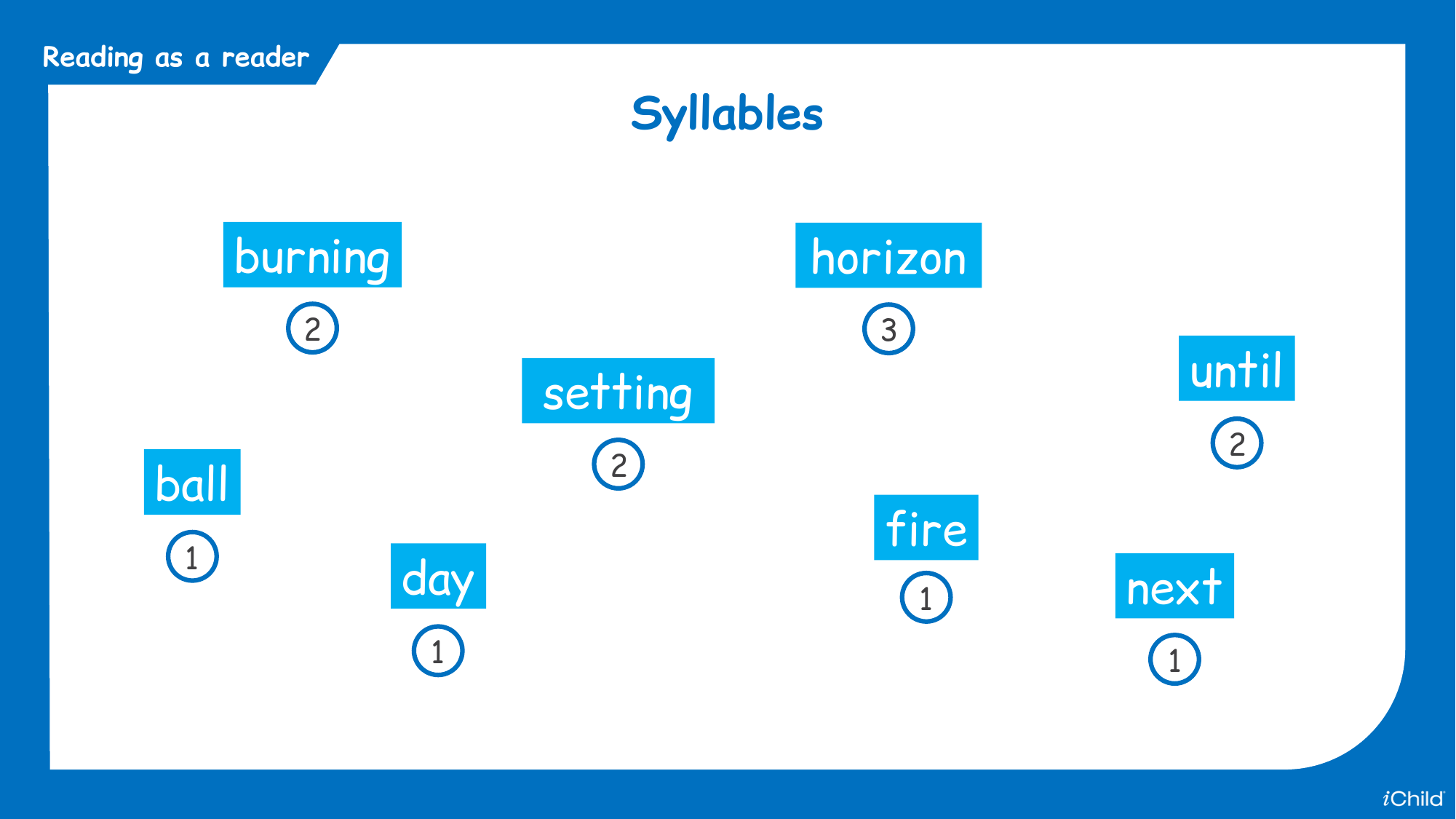

Reading as a reader
Syllables
burning
horizon

2

3
until
setting

2

2
ball
fire

1
day
next

1

1

1